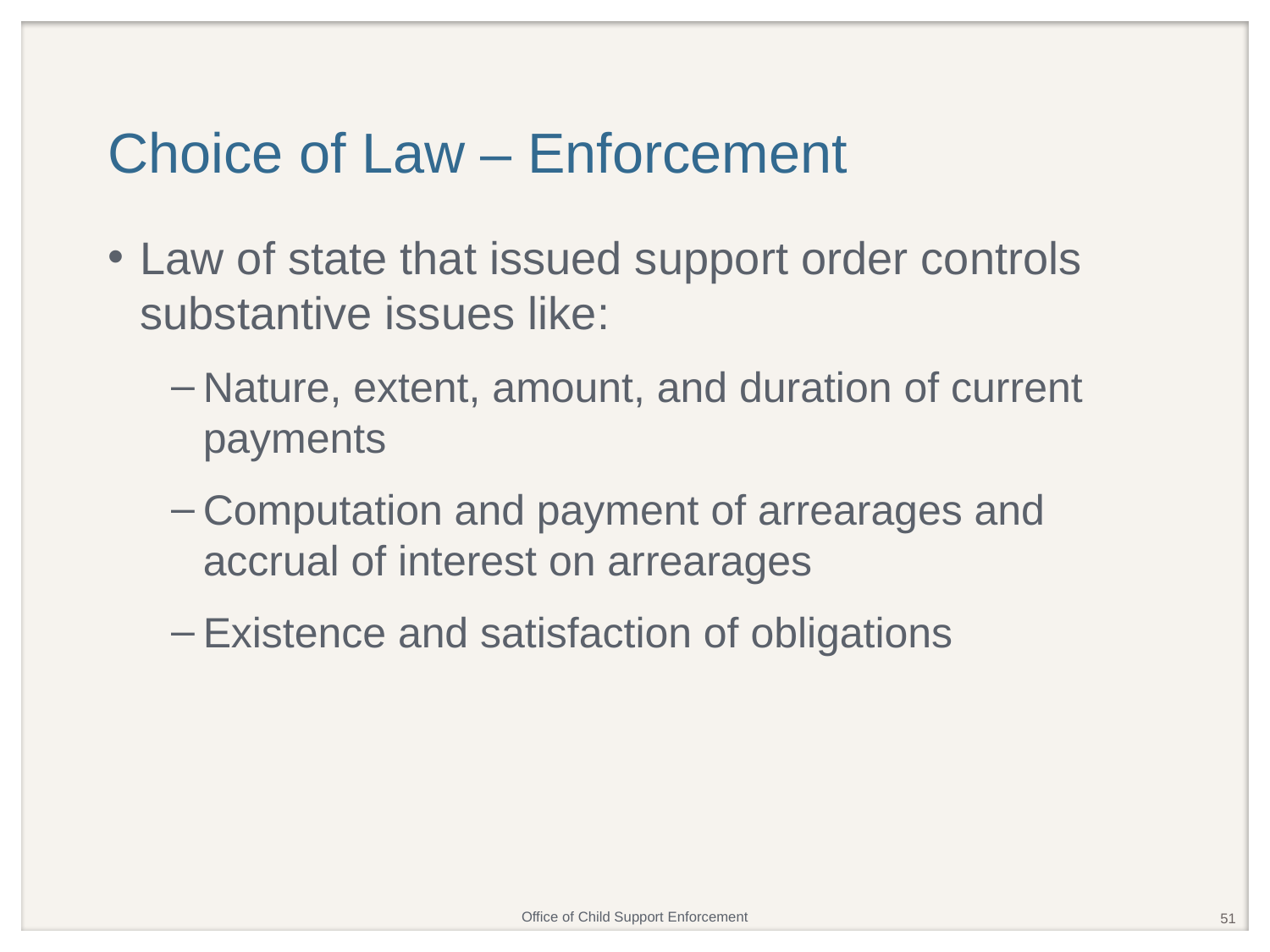

# Choice of Law – Enforcement
Law of state that issued support order controls substantive issues like:
Nature, extent, amount, and duration of current payments
Computation and payment of arrearages and accrual of interest on arrearages
Existence and satisfaction of obligations

51